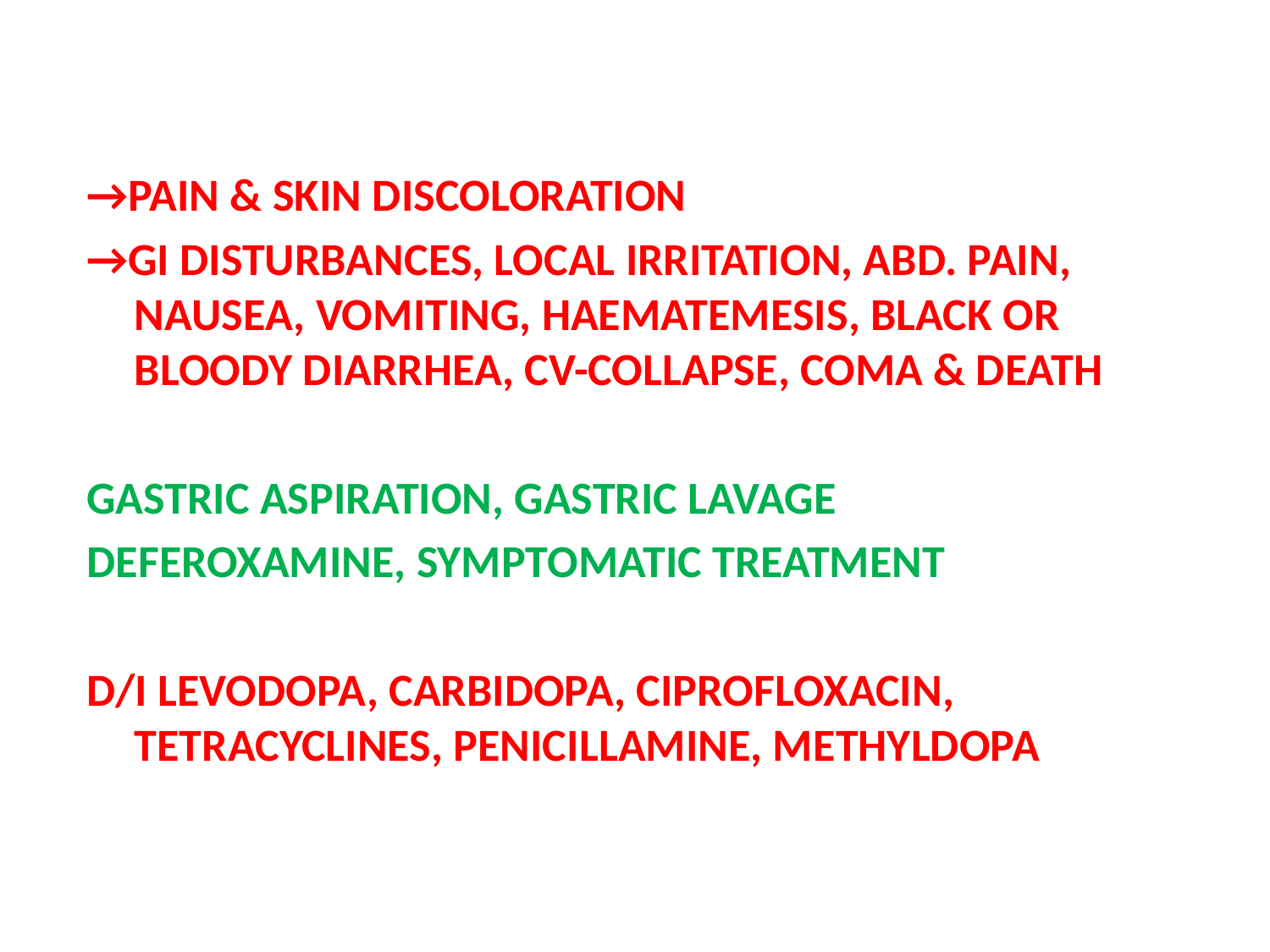

→PAIN & SKIN DISCOLORATION
→GI DISTURBANCES, LOCAL IRRITATION, ABD. PAIN, NAUSEA, VOMITING, HAEMATEMESIS, BLACK OR BLOODY DIARRHEA, CV-COLLAPSE, COMA & DEATH

GASTRIC ASPIRATION, GASTRIC LAVAGE
DEFEROXAMINE, SYMPTOMATIC TREATMENT

D/I LEVODOPA, CARBIDOPA, CIPROFLOXACIN, TETRACYCLINES, PENICILLAMINE, METHYLDOPA